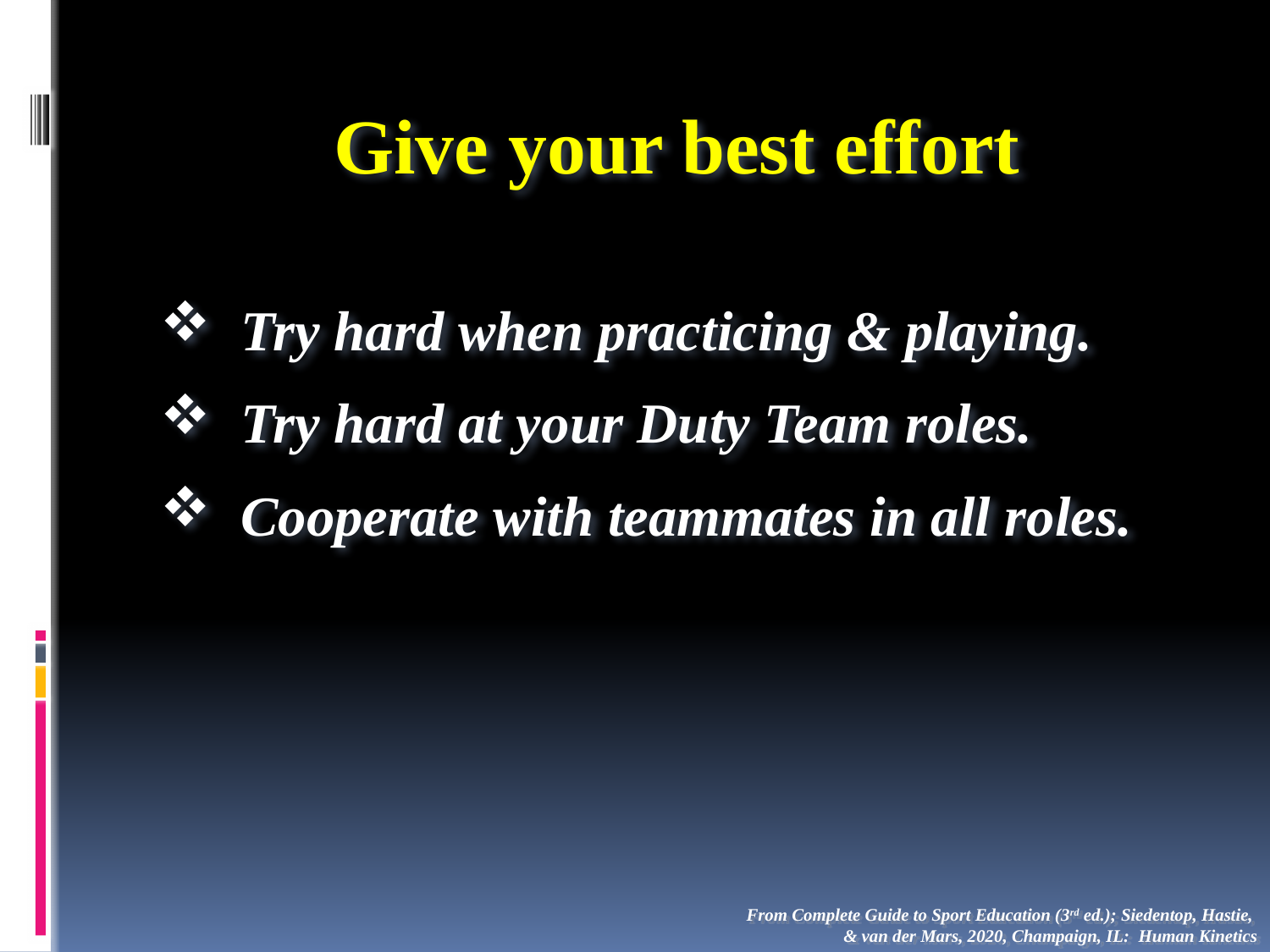

Give your best effort
  Try hard when practicing & playing.
  Try hard at your Duty Team roles.
  Cooperate with teammates in all roles.
From Complete Guide to Sport Education (3rd ed.); Siedentop, Hastie,
& van der Mars, 2020, Champaign, IL:  Human Kinetics